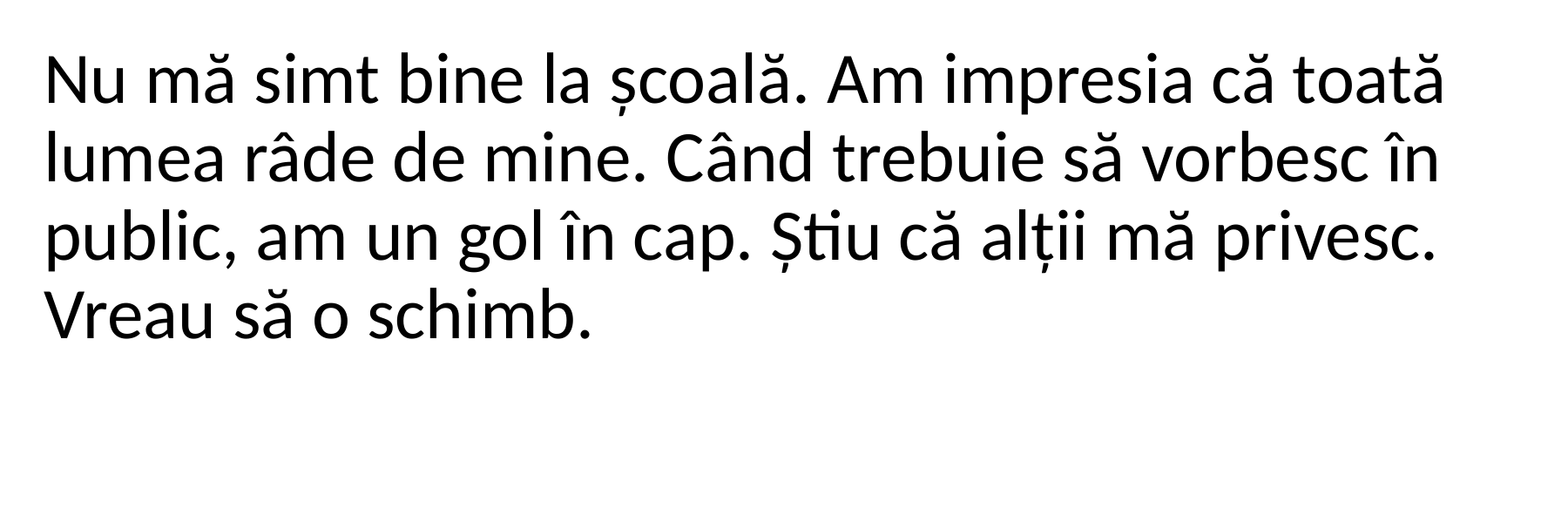

Nu mă simt bine la școală. Am impresia că toată lumea râde de mine. Când trebuie să vorbesc în public, am un gol în cap. Știu că alții mă privesc. Vreau să o schimb.